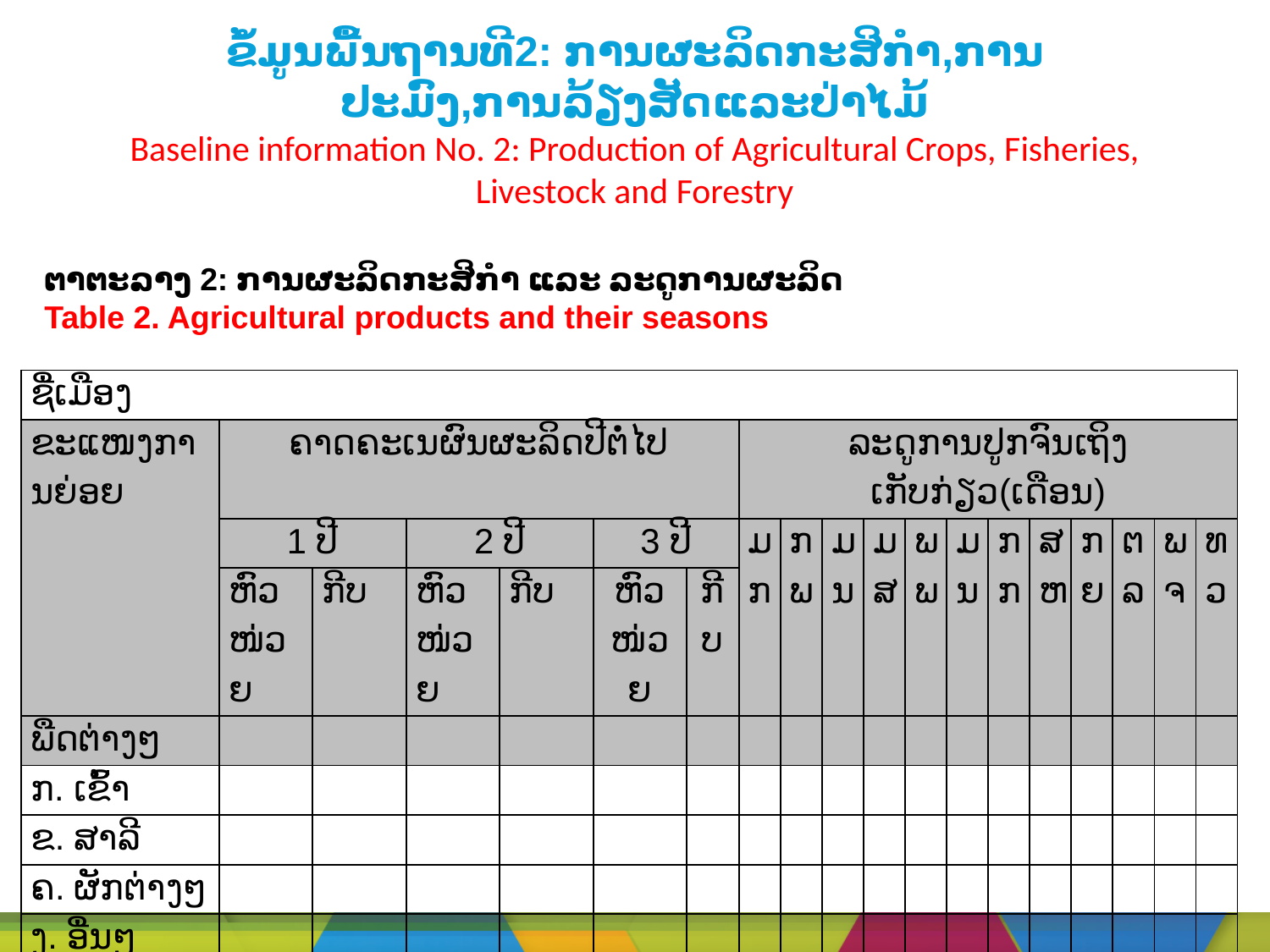

# ຂໍ້ມູນພື້ນຖານທີ2: ການຜະລິດກະສິກຳ,ການປະມົງ,ການລ້ຽງສັດແລະປ່າໄມ້ Baseline information No. 2: Production of Agricultural Crops, Fisheries, Livestock and Forestry
ຕາຕະລາງ 2: ການຜະລິດກະສິກຳ ແລະ ລະດູການຜະລິດ
Table 2. Agricultural products and their seasons

| ຊື່ເມືອງ |  |  |  |  |  |  |  |  |  |  |  |  |  |  |  |  |  |  |
| --- | --- | --- | --- | --- | --- | --- | --- | --- | --- | --- | --- | --- | --- | --- | --- | --- | --- | --- |
| ຂະແໜງການຍ່ອຍ | ຄາດຄະເນຜົນຜະລິດປີຕໍ່ໄປ |  |  |  |  |  | ລະດູການປູກຈົນເຖິງເກັບກ່ຽວ(ເດືອນ) |  |  |  |  |  |  |  |  |  |  |  |
|  | 1 ປີ |  | 2 ປີ |  | 3 ປີ |  | ມກ | ກພ | ມນ | ມສ | ພພ | ມນ | ກກ | ສຫ | ກຍ | ຕລ | ພຈ | ທວ |
|  | ຫົວ ໜ່ວຍ | ກີບ | ຫົວ ໜ່ວຍ | ກີບ | ຫົວ ໜ່ວຍ | ກີບ |  |  |  |  |  |  |  |  |  |  |  |  |
| ພືດຕ່າງໆ |  |  |  |  |  |  |  |  |  |  |  |  |  |  |  |  |  |  |
| ກ. ເຂົ້າ |  |  |  |  |  |  |  |  |  |  |  |  |  |  |  |  |  |  |
| ຂ. ສາລີ |  |  |  |  |  |  |  |  |  |  |  |  |  |  |  |  |  |  |
| ຄ. ຜັກຕ່າງໆ |  |  |  |  |  |  |  |  |  |  |  |  |  |  |  |  |  |  |
| ງ. ອື່ນໆ |  |  |  |  |  |  |  |  |  |  |  |  |  |  |  |  |  |  |